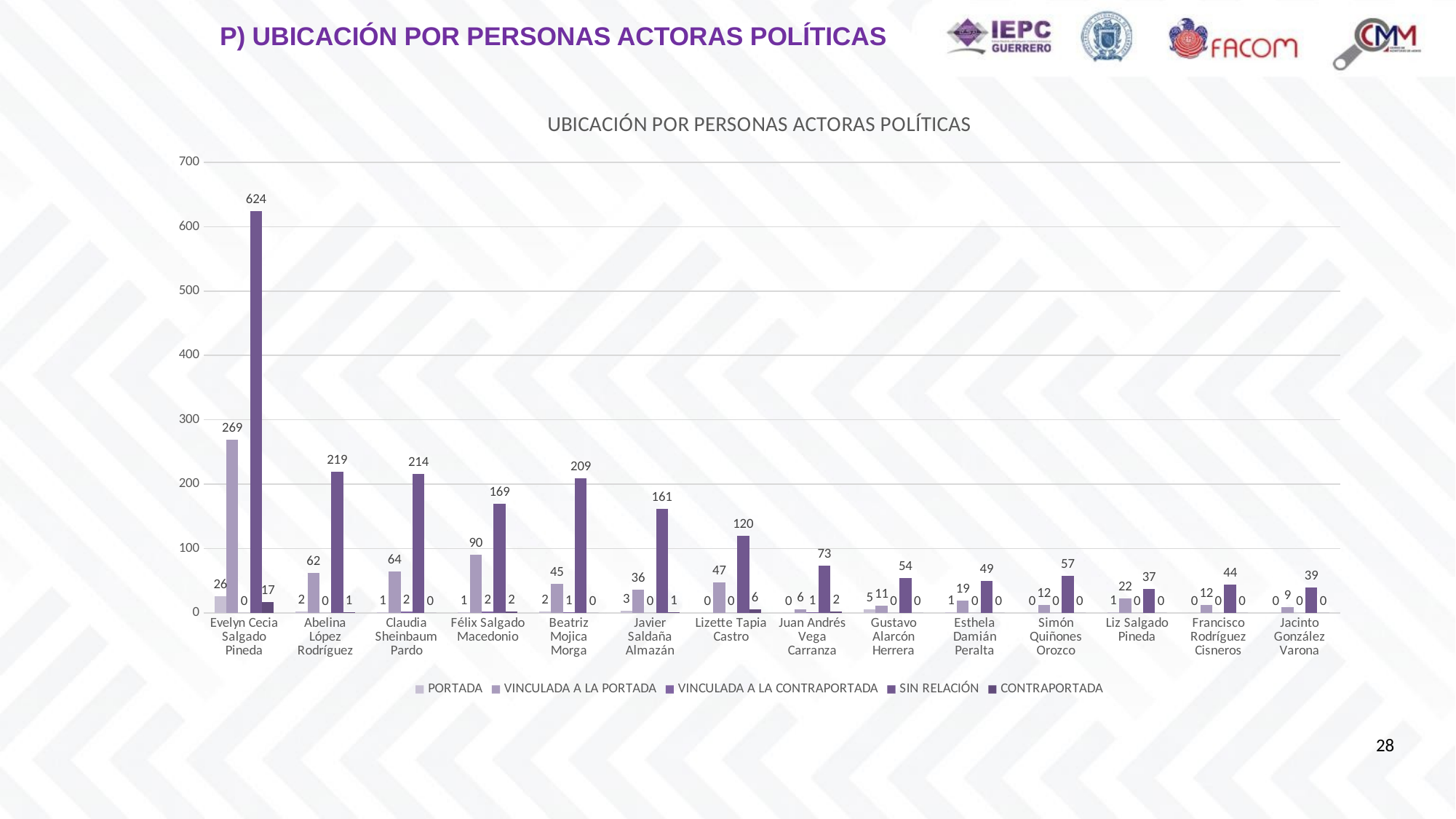

P) UBICACIÓN POR PERSONAS ACTORAS POLÍTICAS

### Chart: UBICACIÓN POR PERSONAS ACTORAS POLÍTICAS

| Category | PORTADA | VINCULADA A LA PORTADA | VINCULADA A LA CONTRAPORTADA | SIN RELACIÓN | CONTRAPORTADA |
|---|---|---|---|---|---|
| Evelyn Cecia Salgado Pineda | 26.0 | 269.0 | 0.0 | 624.0 | 17.0 |
| Abelina López Rodríguez | 2.0 | 62.0 | 0.0 | 219.0 | 1.0 |
| Claudia Sheinbaum Pardo | 1.0 | 64.0 | 2.0 | 216.0 | 0.0 |
| Félix Salgado Macedonio | 1.0 | 90.0 | 2.0 | 169.0 | 2.0 |
| Beatriz Mojica Morga | 2.0 | 45.0 | 1.0 | 209.0 | 0.0 |
| Javier Saldaña Almazán | 3.0 | 36.0 | 0.0 | 161.0 | 1.0 |
| Lizette Tapia Castro | 0.0 | 47.0 | 0.0 | 120.0 | 6.0 |
| Juan Andrés Vega Carranza | 0.0 | 6.0 | 1.0 | 73.0 | 2.0 |
| Gustavo Alarcón Herrera | 5.0 | 11.0 | 0.0 | 54.0 | 0.0 |
| Esthela Damián Peralta | 1.0 | 19.0 | 0.0 | 49.0 | 0.0 |
| Simón Quiñones Orozco | 0.0 | 12.0 | 0.0 | 57.0 | 0.0 |
| Liz Salgado Pineda | 1.0 | 22.0 | 0.0 | 37.0 | 0.0 |
| Francisco Rodríguez Cisneros | 0.0 | 12.0 | 0.0 | 44.0 | 0.0 |
| Jacinto González Varona | 0.0 | 9.0 | 0.0 | 39.0 | 0.0 |
28